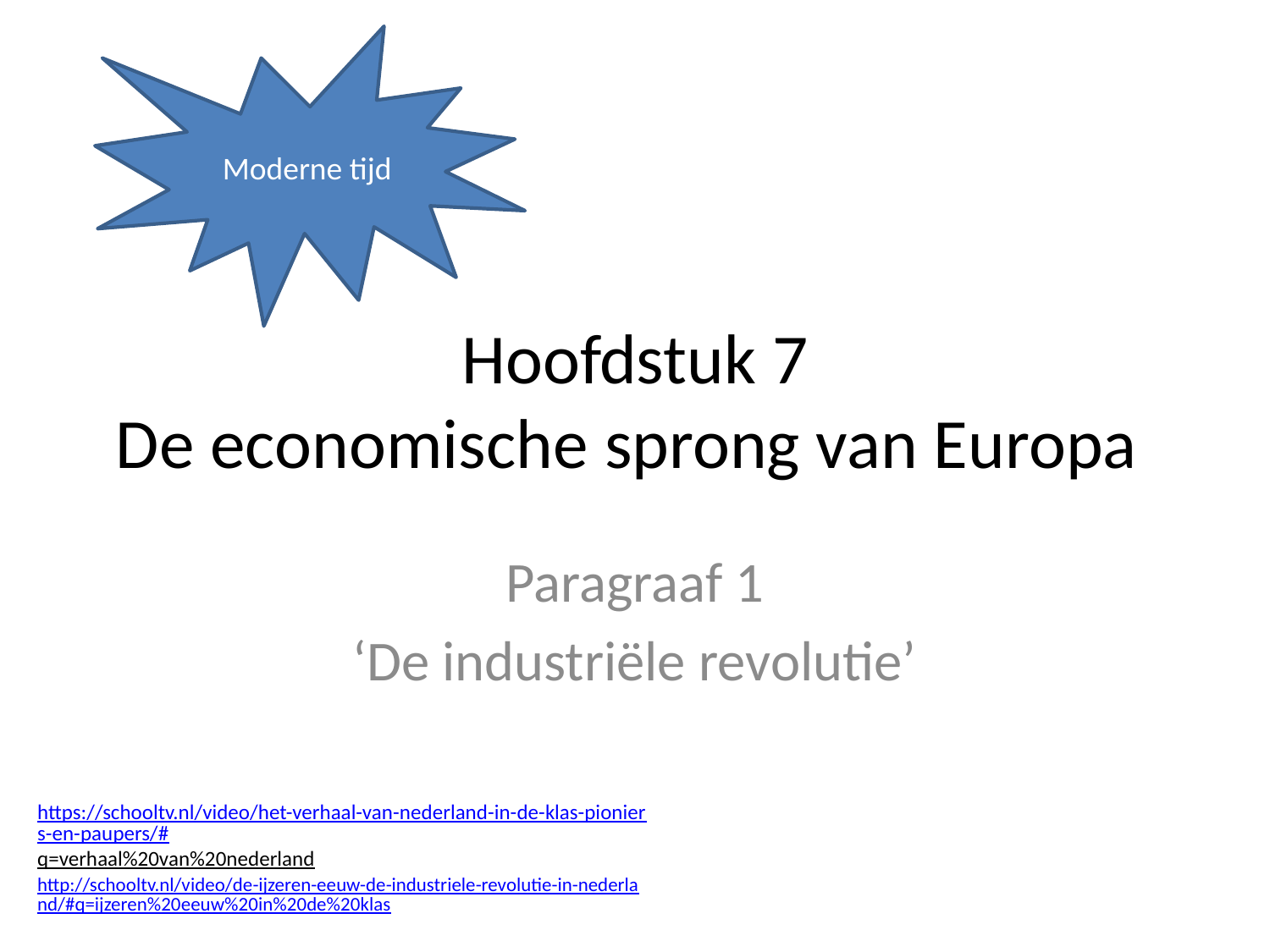

Moderne tijd
# Hoofdstuk 7 De economische sprong van Europa
Paragraaf 1
‘De industriële revolutie’
https://schooltv.nl/video/het-verhaal-van-nederland-in-de-klas-pioniers-en-paupers/#q=verhaal%20van%20nederland
http://schooltv.nl/video/de-ijzeren-eeuw-de-industriele-revolutie-in-nederland/#q=ijzeren%20eeuw%20in%20de%20klas